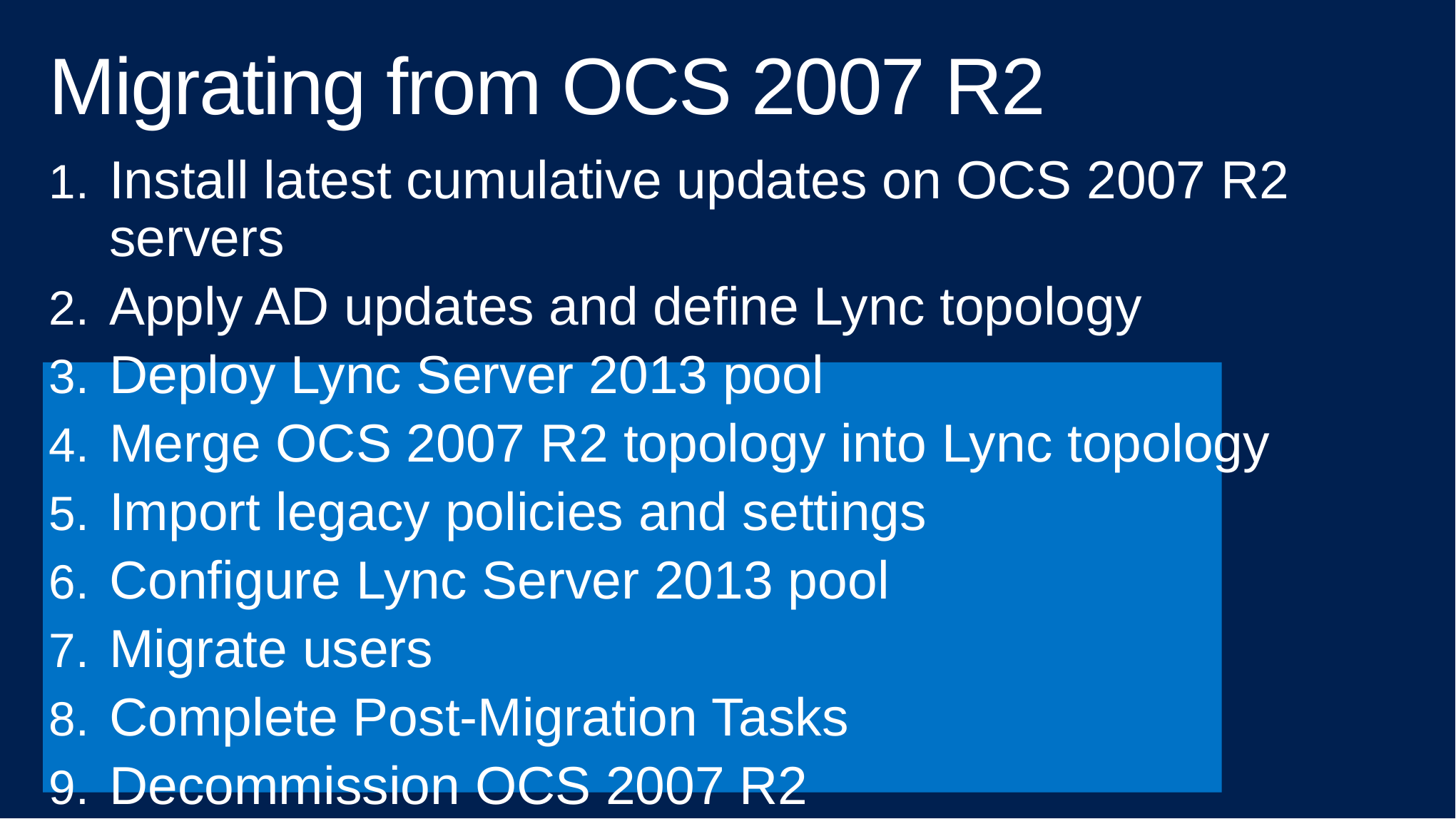

# Migrating from OCS 2007 R2
Install latest cumulative updates on OCS 2007 R2 servers
Apply AD updates and define Lync topology
Deploy Lync Server 2013 pool
Merge OCS 2007 R2 topology into Lync topology
Import legacy policies and settings
Configure Lync Server 2013 pool
Migrate users
Complete Post-Migration Tasks
Decommission OCS 2007 R2